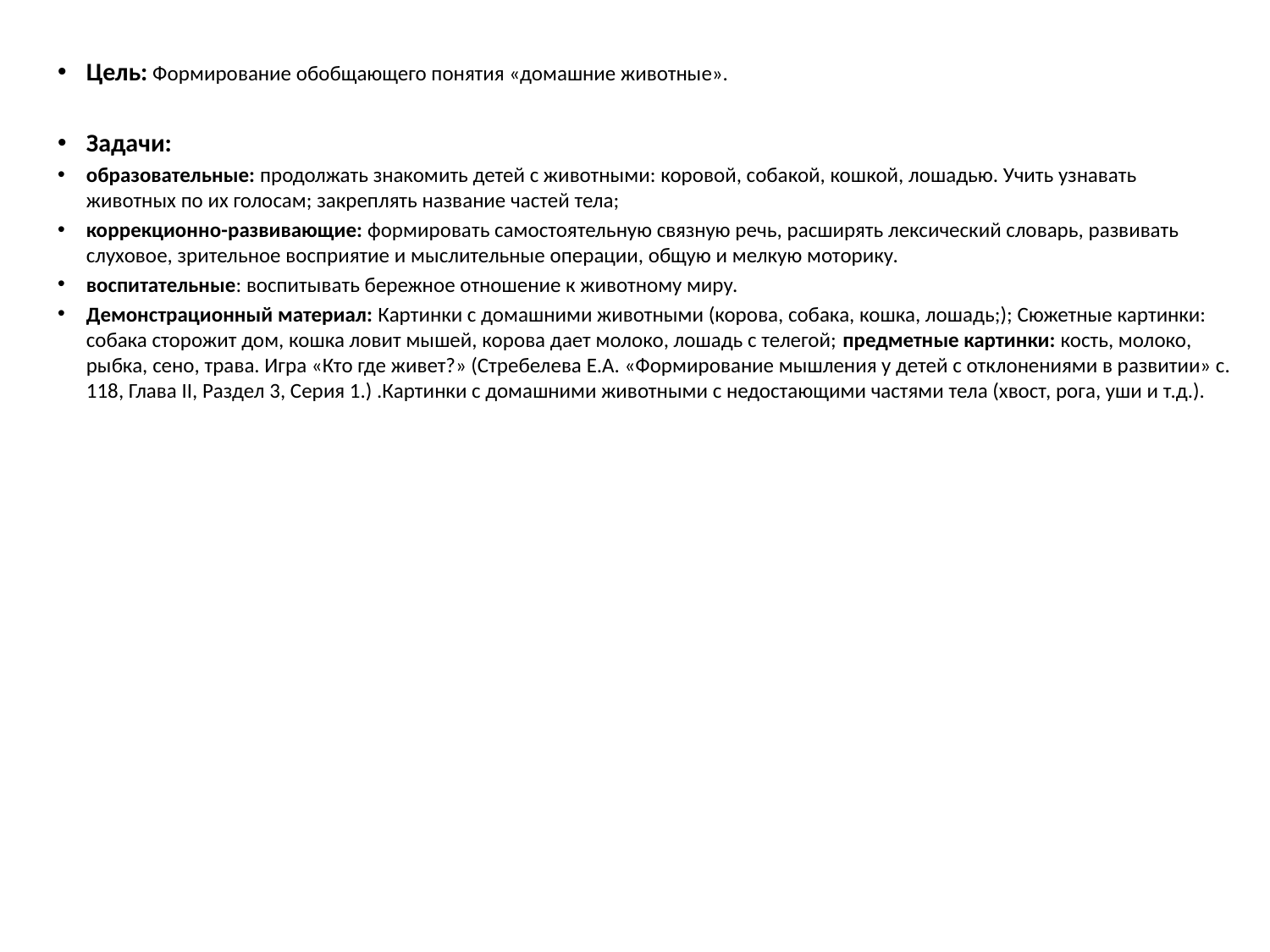

Цель: Формирование обобщающего понятия «домашние животные».

Задачи:
образовательные: продолжать знакомить детей с животными: коровой, собакой, кошкой, лошадью. Учить узнавать животных по их голосам; закреплять название частей тела;
коррекционно-развивающие: формировать самостоятельную связную речь, расширять лексический словарь, развивать слуховое, зрительное восприятие и мыслительные операции, общую и мелкую моторику.
воспитательные: воспитывать бережное отношение к животному миру.
Демонстрационный материал: Картинки с домашними животными (корова, собака, кошка, лошадь;); Сюжетные картинки: собака сторожит дом, кошка ловит мышей, корова дает молоко, лошадь с телегой; предметные картинки: кость, молоко, рыбка, сено, трава. Игра «Кто где живет?» (Стребелева Е.А. «Формирование мышления у детей с отклонениями в развитии» с. 118, Глава II, Раздел 3, Серия 1.) .Картинки с домашними животными с недостающими частями тела (хвост, рога, уши и т.д.).